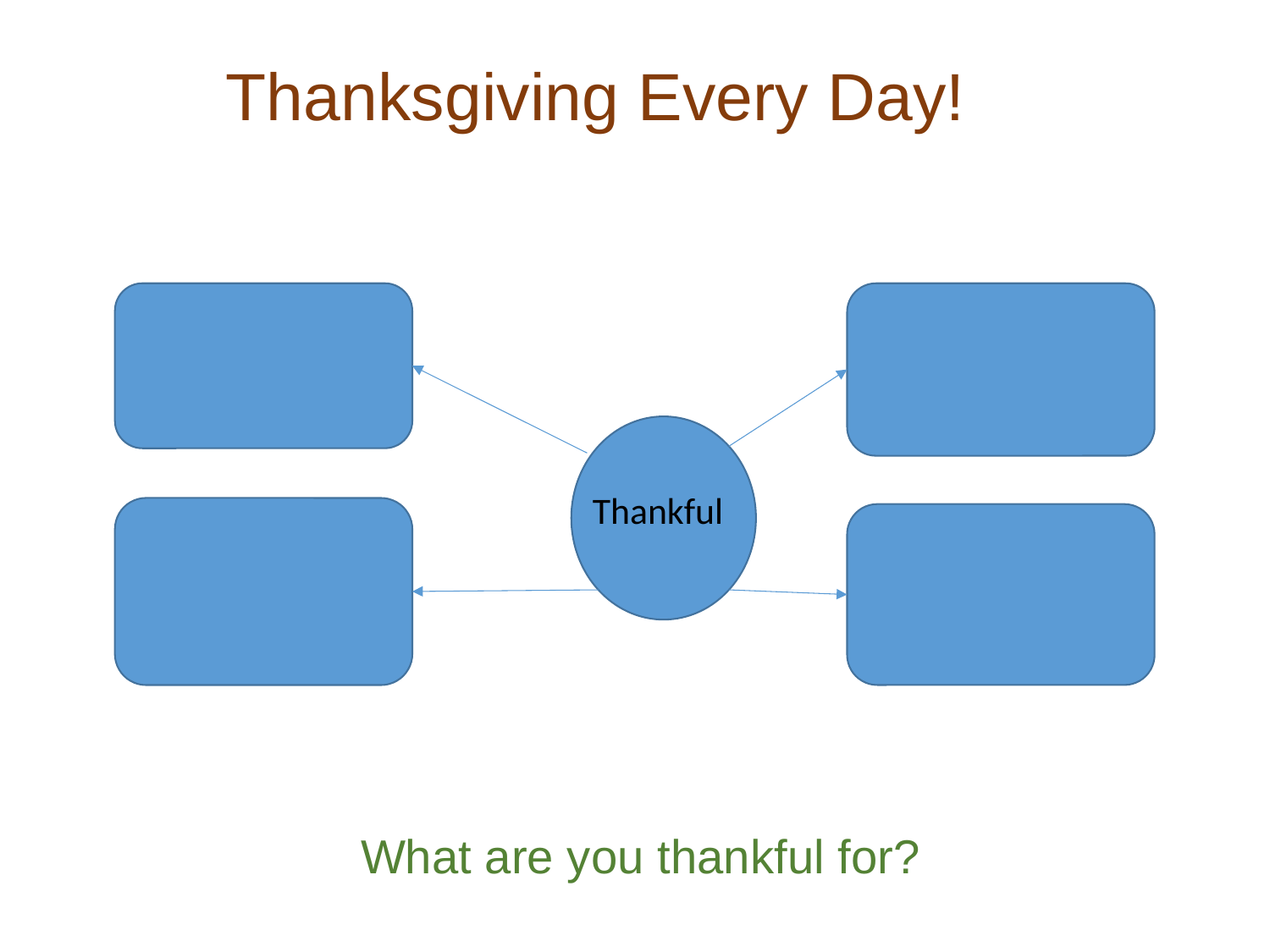

# Thanksgiving Every Day!

Thankful

What are you thankful for?